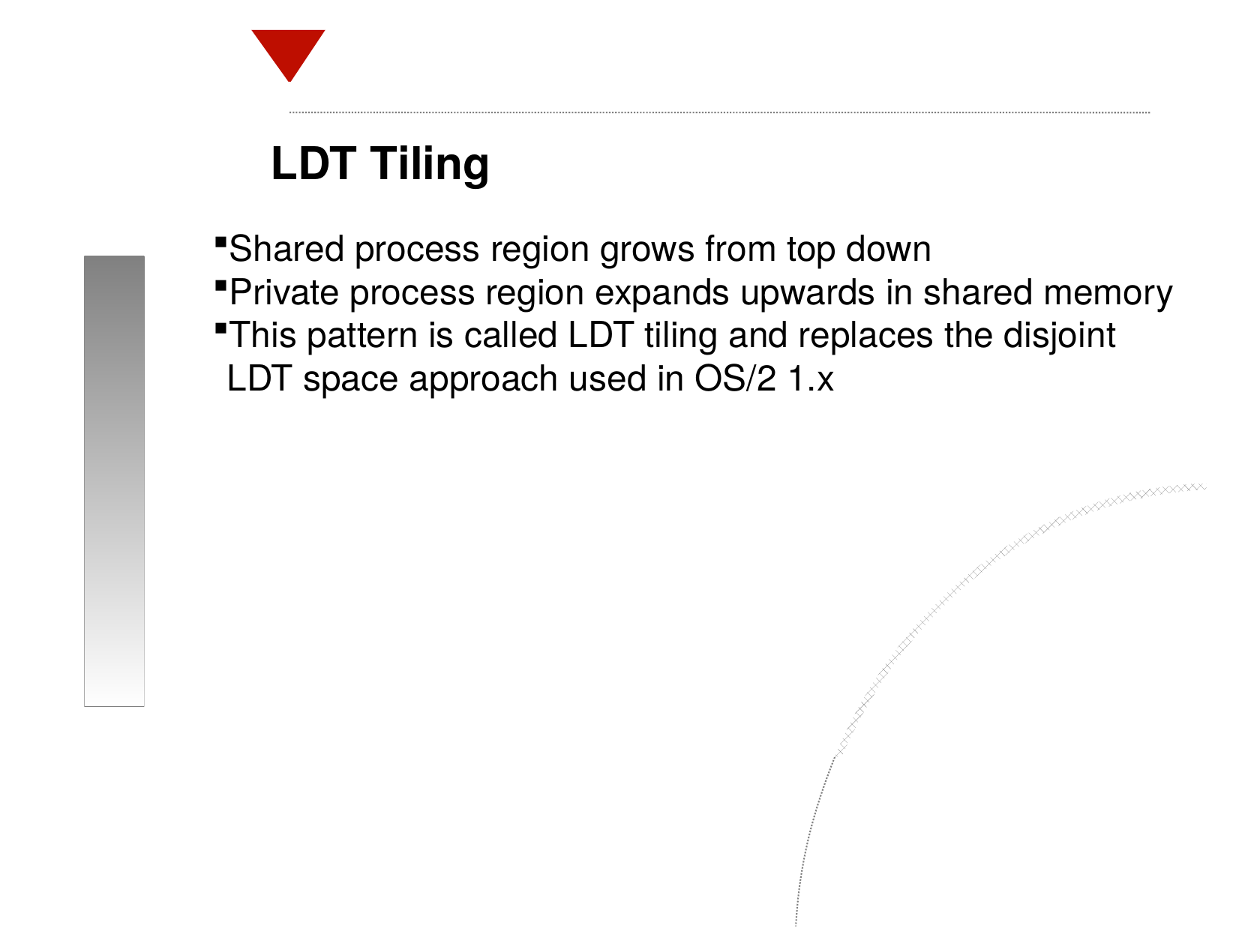

LDT Tiling
Shared process region grows from top down
Private process region expands upwards in shared memory
This pattern is called LDT tiling and replaces the disjoint LDT space approach used in OS/2 1.x